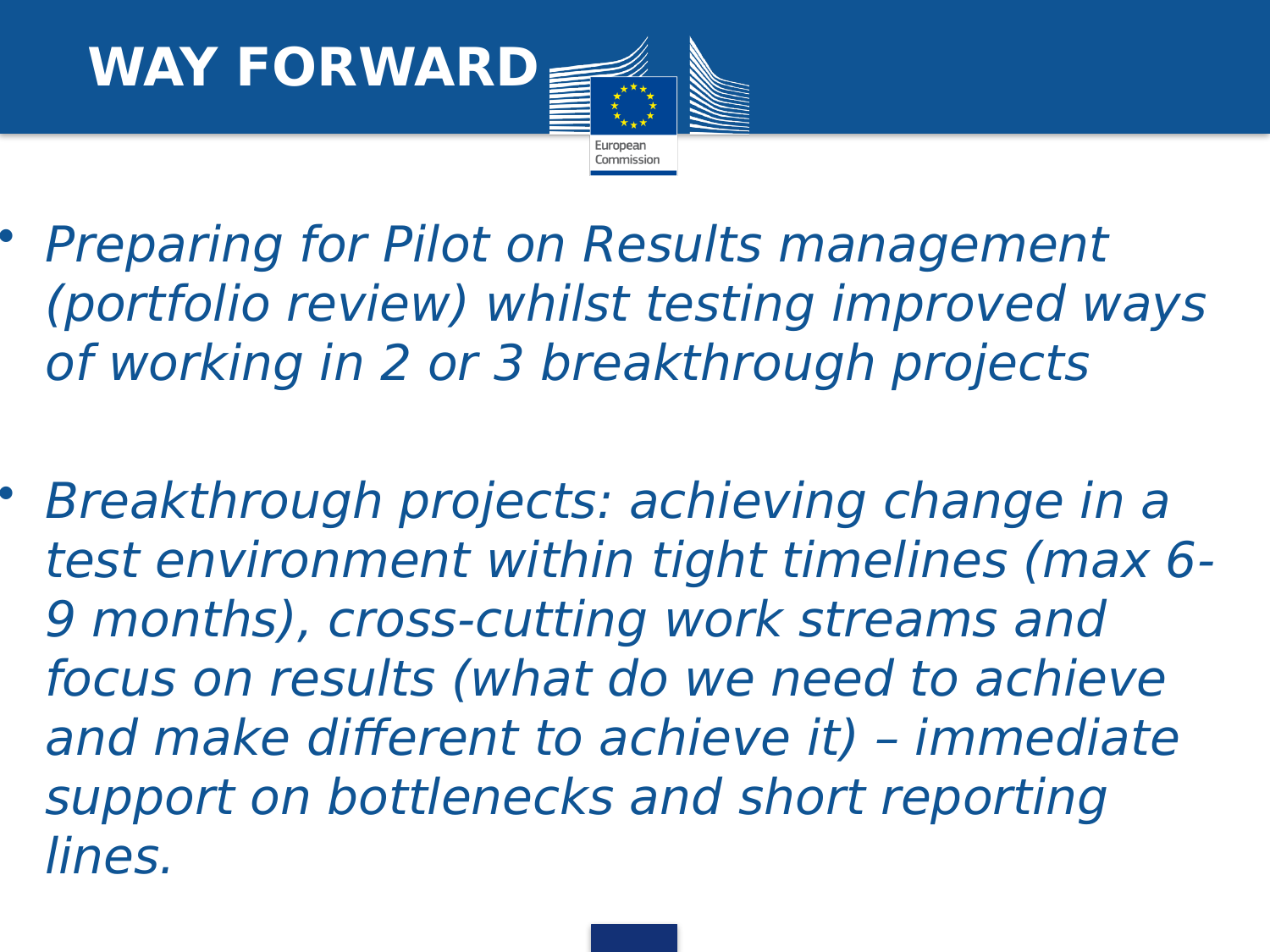

# WAY FORWARD
Preparing for Pilot on Results management (portfolio review) whilst testing improved ways of working in 2 or 3 breakthrough projects

Breakthrough projects: achieving change in a test environment within tight timelines (max 6-9 months), cross-cutting work streams and focus on results (what do we need to achieve and make different to achieve it) – immediate support on bottlenecks and short reporting lines.